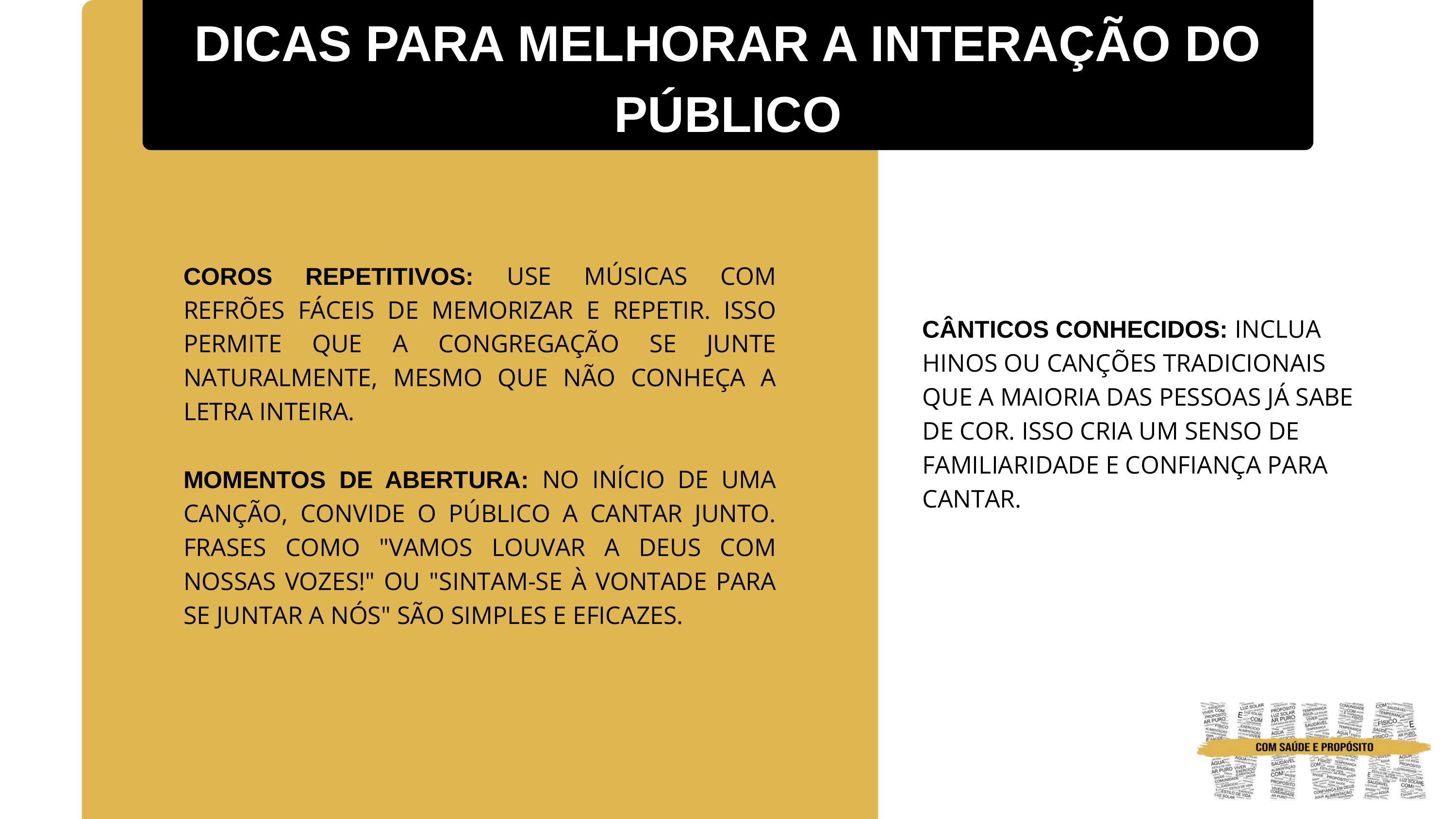

DICAS PARA MELHORAR A INTERAÇÃO DO PÚBLICO
COROS REPETITIVOS: USE MÚSICAS COM REFRÕES FÁCEIS DE MEMORIZAR E REPETIR. ISSO PERMITE QUE A CONGREGAÇÃO SE JUNTE NATURALMENTE, MESMO QUE NÃO CONHEÇA A LETRA INTEIRA.

MOMENTOS DE ABERTURA: NO INÍCIO DE UMA CANÇÃO, CONVIDE O PÚBLICO A CANTAR JUNTO. FRASES COMO "VAMOS LOUVAR A DEUS COM NOSSAS VOZES!" OU "SINTAM-SE À VONTADE PARA SE JUNTAR A NÓS" SÃO SIMPLES E EFICAZES.

CÂNTICOS CONHECIDOS: INCLUA HINOS OU CANÇÕES TRADICIONAIS QUE A MAIORIA DAS PESSOAS JÁ SABE DE COR. ISSO CRIA UM SENSO DE FAMILIARIDADE E CONFIANÇA PARA CANTAR.